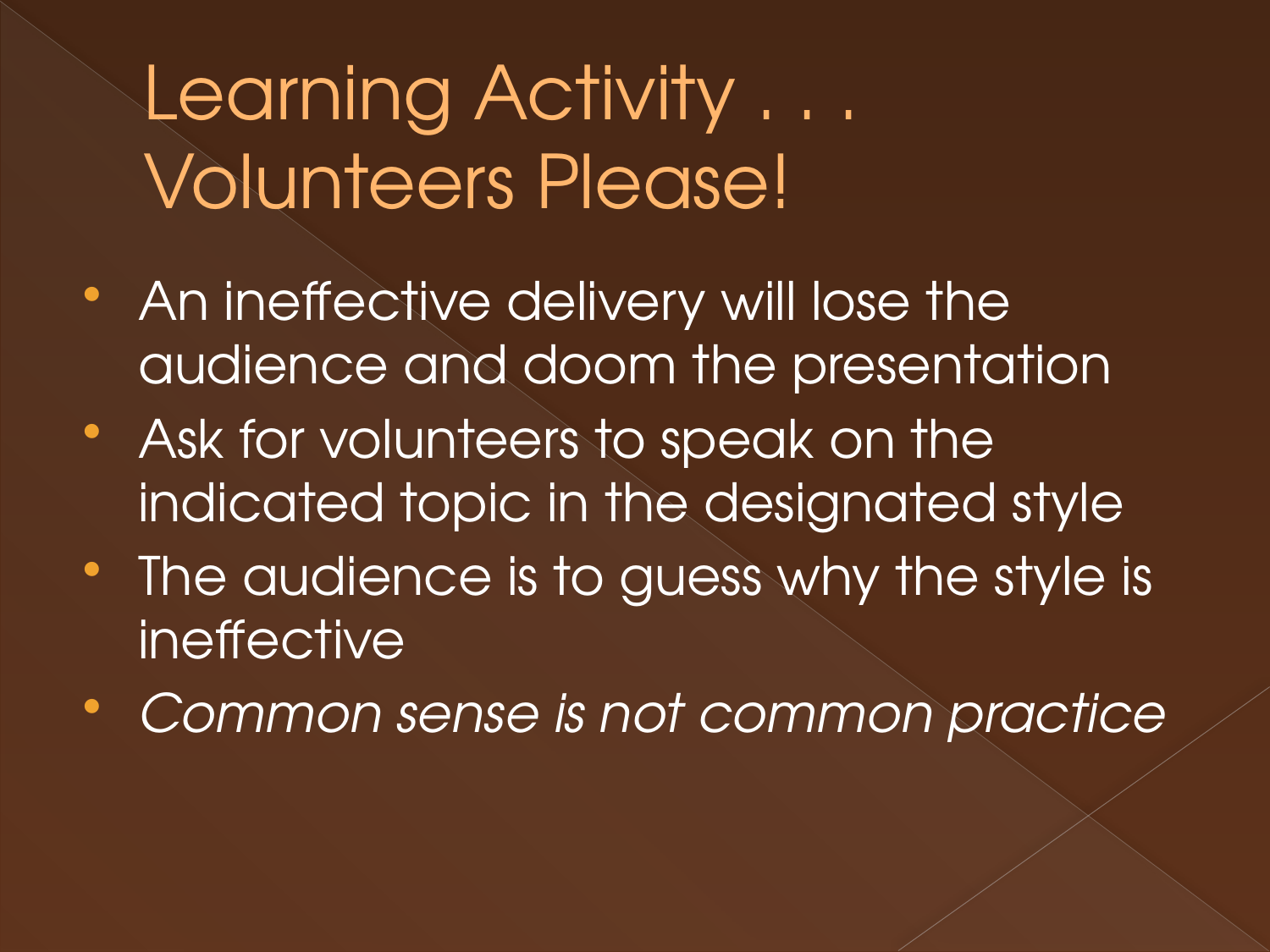

# Learning Activity . . . Volunteers Please!
An ineffective delivery will lose the audience and doom the presentation
Ask for volunteers to speak on the indicated topic in the designated style
The audience is to guess why the style is ineffective
Common sense is not common practice